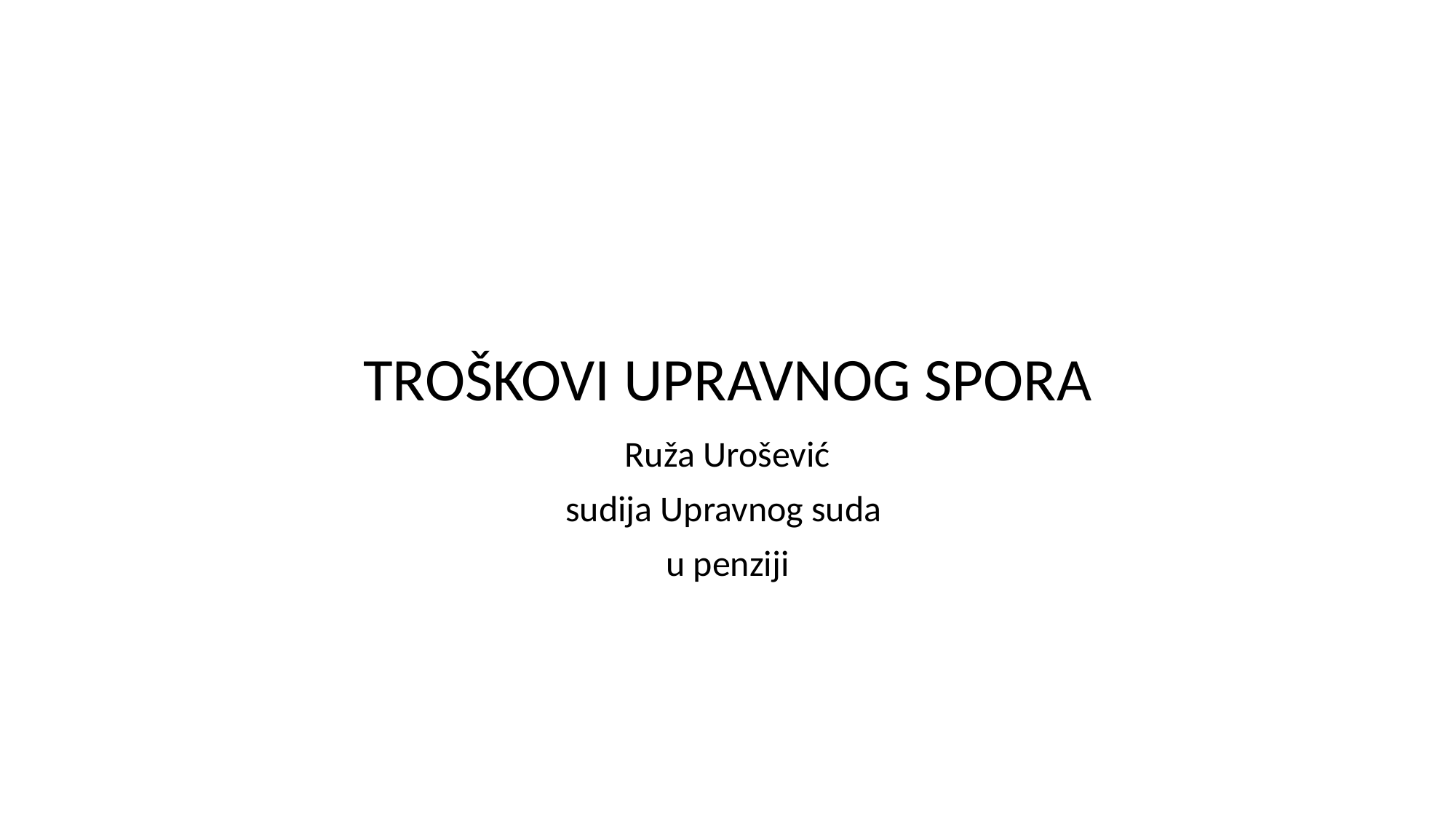

# TROŠKOVI UPRAVNOG SPORA
Ruža Urošević
sudija Upravnog suda
u penziji